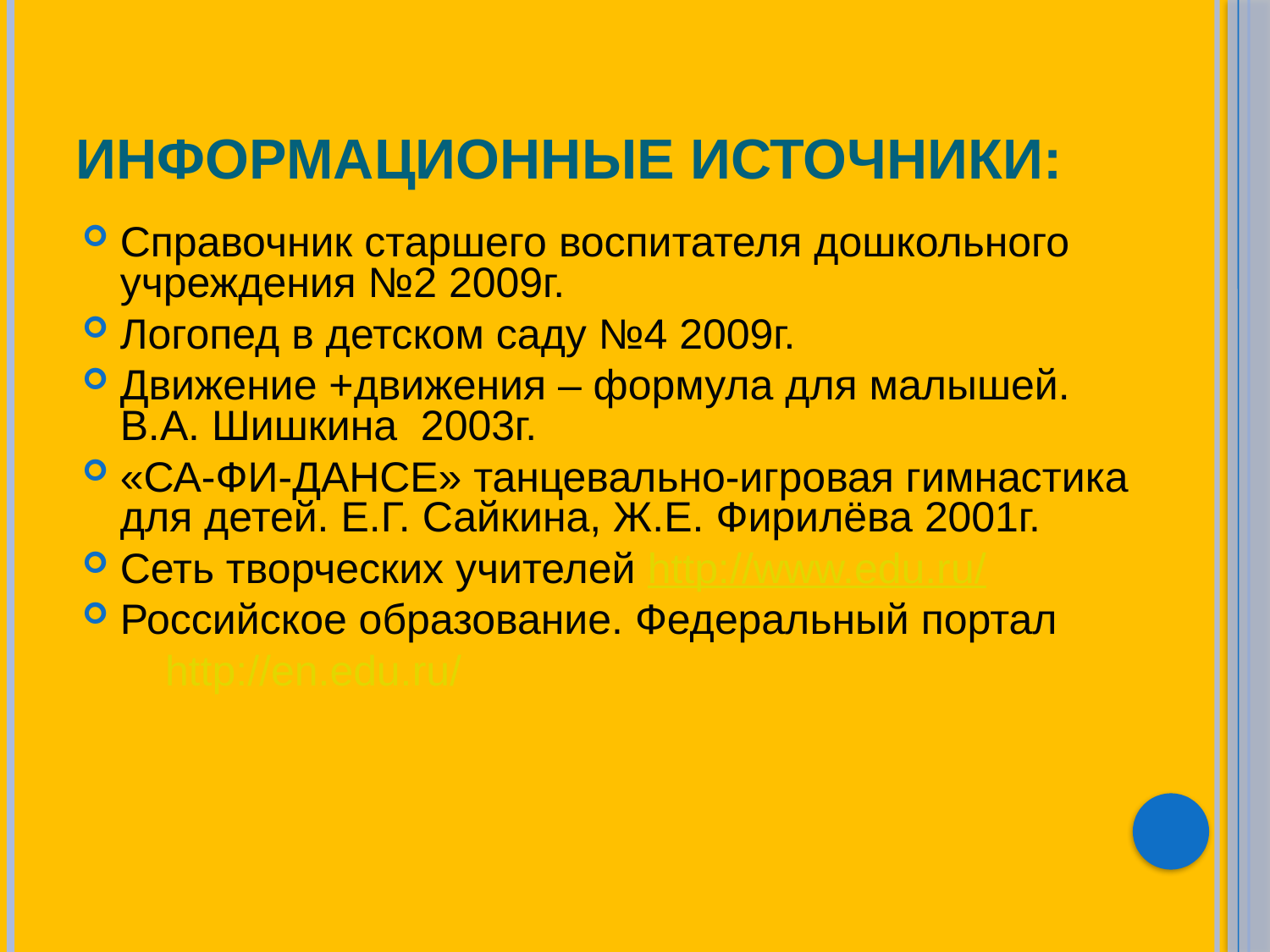

# Информационные источники:
Справочник старшего воспитателя дошкольного учреждения №2 2009г.
Логопед в детском саду №4 2009г.
Движение +движения – формула для малышей.    В.А. Шишкина  2003г.
«СА-ФИ-ДАНСЕ» танцевально-игровая гимнастика для детей. Е.Г. Сайкина, Ж.Е. Фирилёва 2001г.
Сеть творческих учителей http://www.edu.ru/
Российское образование. Федеральный портал
       http://en.edu.ru/